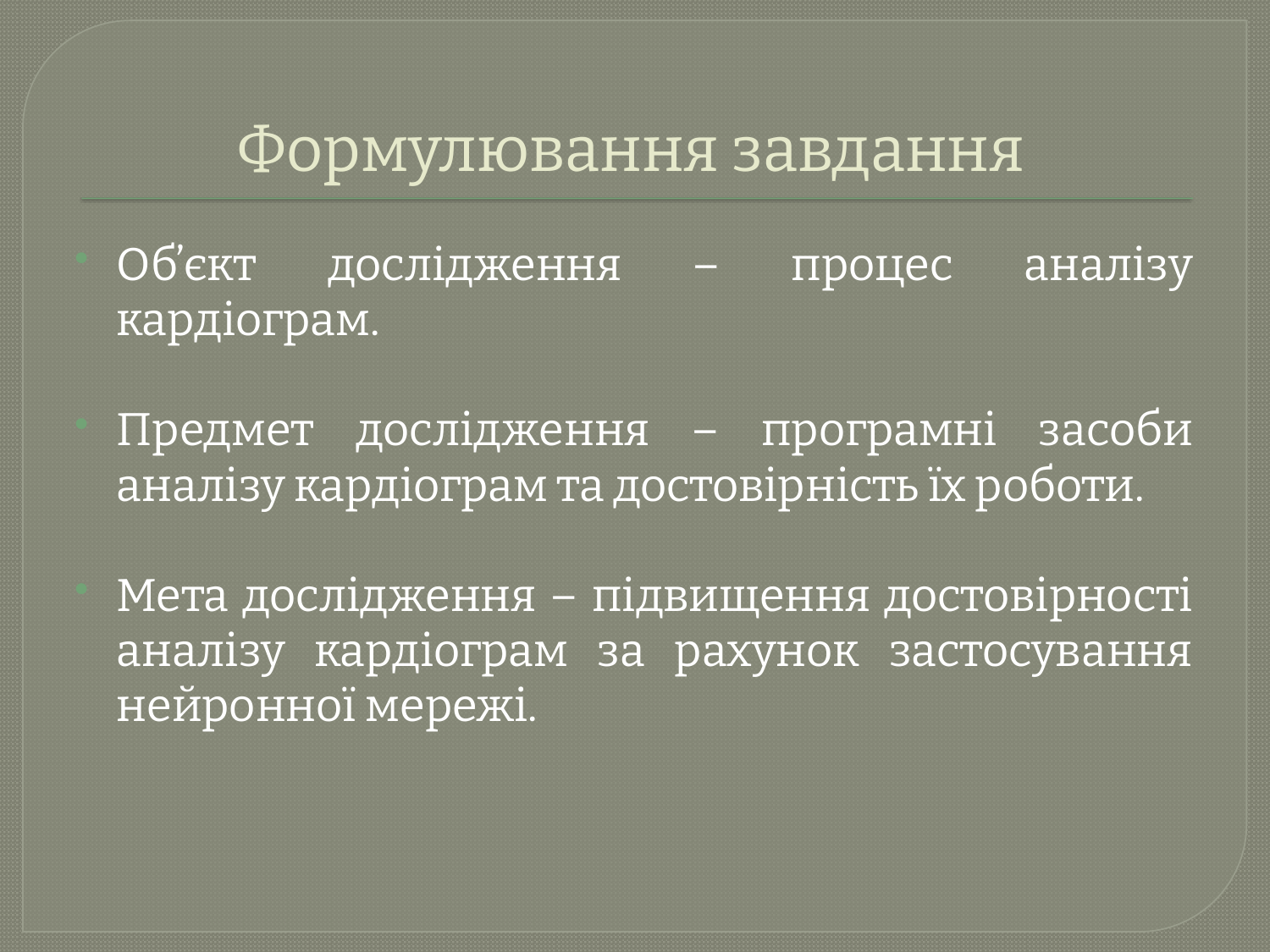

# Формулювання завдання
Об’єкт дослідження – процес аналізу кардіограм.

Предмет дослідження – програмні засоби аналізу кардіограм та достовірність їх роботи.

Мета дослідження – підвищення достовірності аналізу кардіограм за рахунок застосування нейронної мережі.